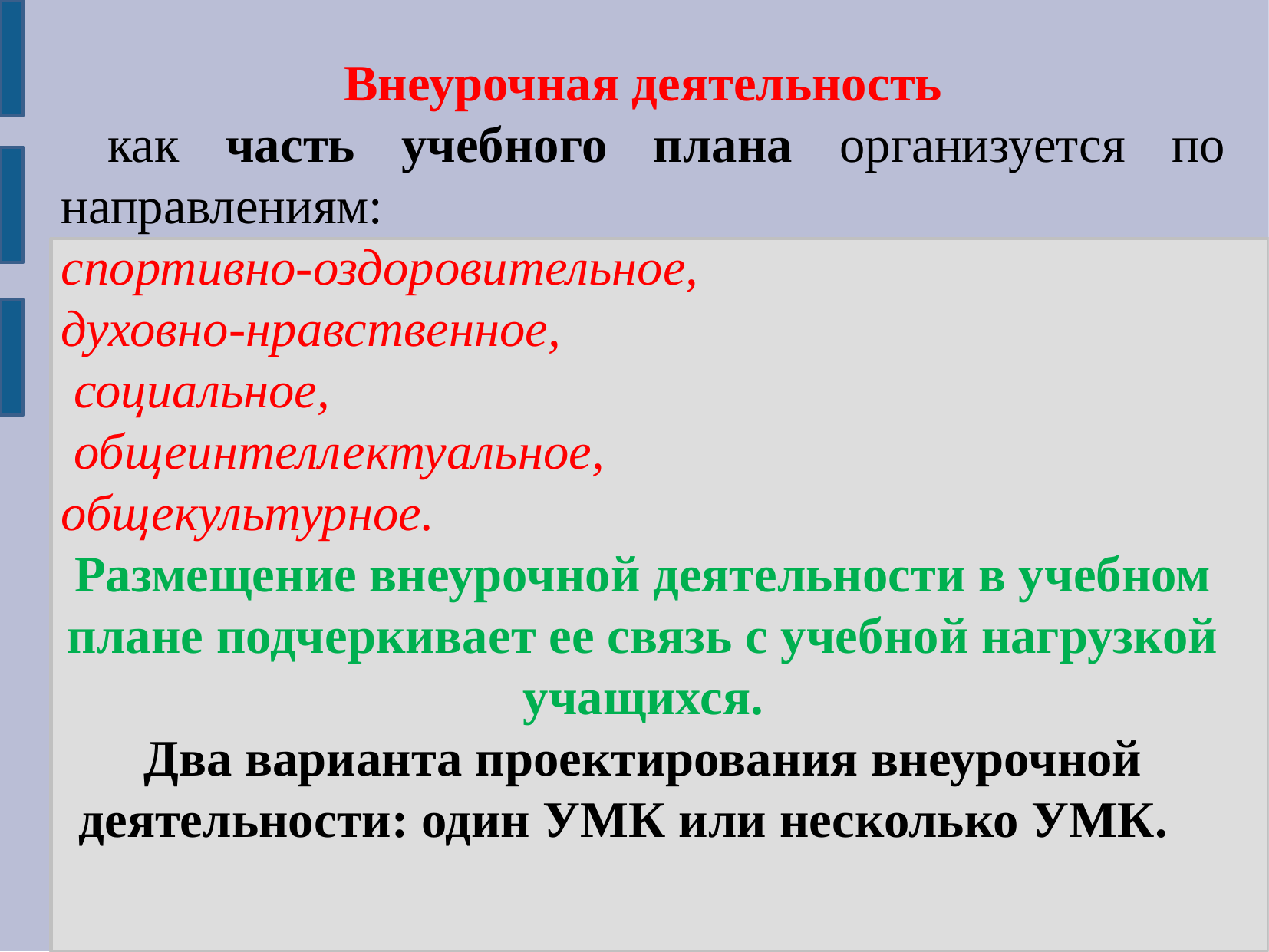

Внеурочная деятельность
 как часть учебного плана организуется по направлениям:
спортивно-оздоровительное,
духовно-нравственное,
 социальное,
 общеинтеллектуальное,
общекультурное.
Размещение внеурочной деятельности в учебном плане подчеркивает ее связь с учебной нагрузкой учащихся.
Два варианта проектирования внеурочной деятельности: один УМК или несколько УМК.